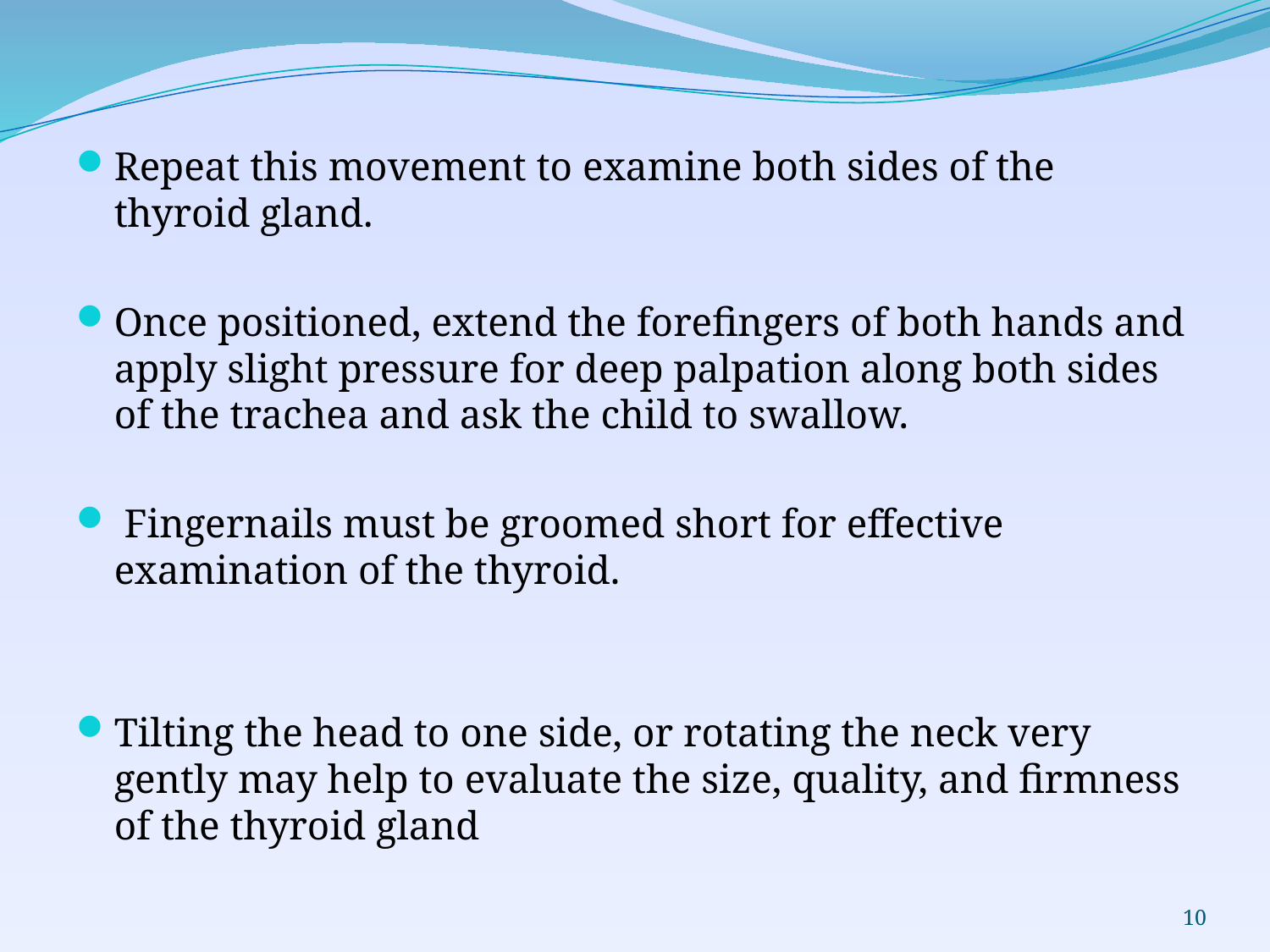

Repeat this movement to examine both sides of the thyroid gland.

Once positioned, extend the forefingers of both hands and apply slight pressure for deep palpation along both sides of the trachea and ask the child to swallow.

 Fingernails must be groomed short for effective examination of the thyroid.

Tilting the head to one side, or rotating the neck very gently may help to evaluate the size, quality, and firmness of the thyroid gland
10